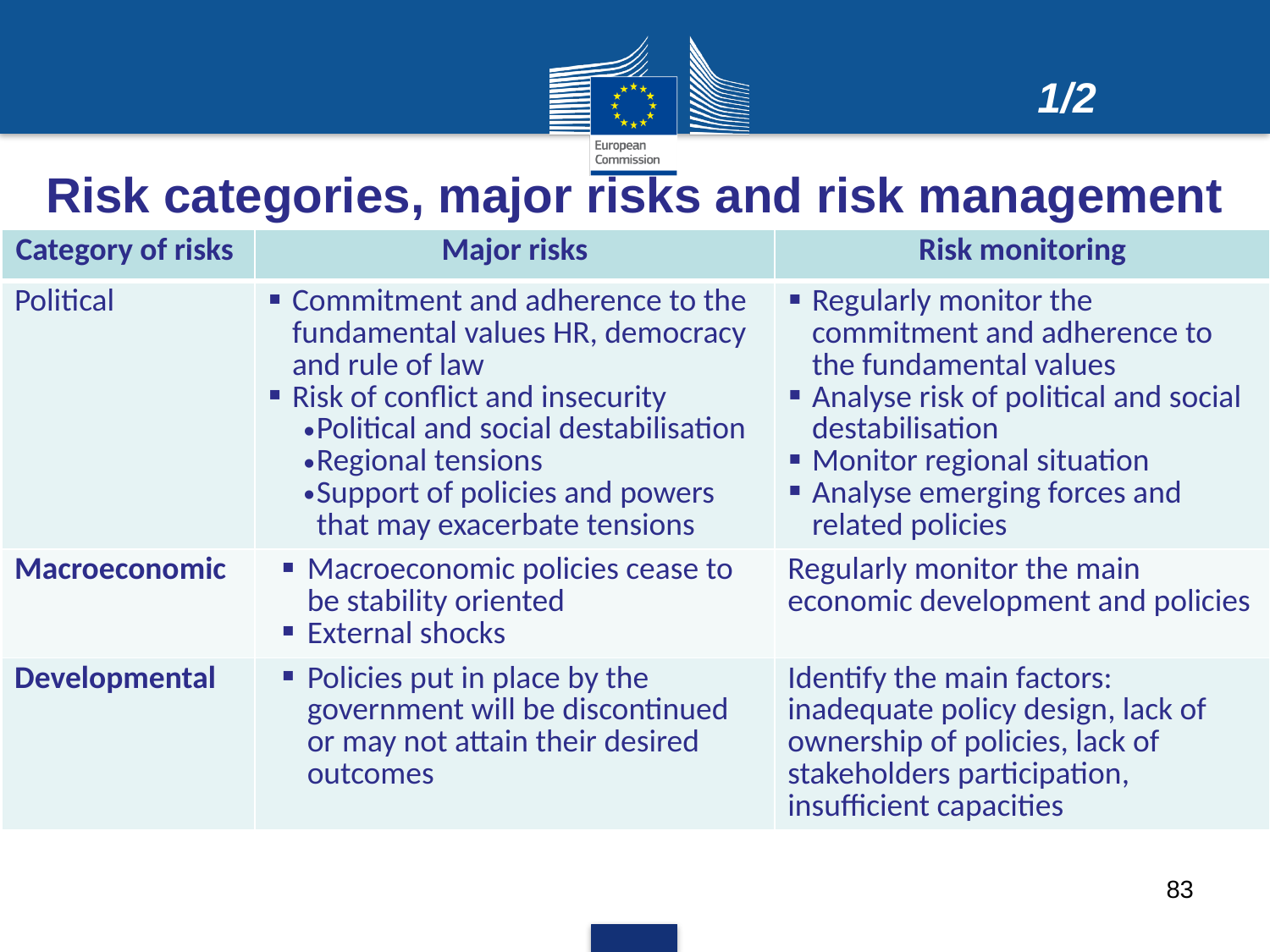

1/2
Risk categories, major risks and risk management
| Category of risks | Major risks | Risk monitoring |
| --- | --- | --- |
| Political | Commitment and adherence to the fundamental values HR, democracy and rule of law Risk of conflict and insecurity Political and social destabilisation Regional tensions Support of policies and powers that may exacerbate tensions | Regularly monitor the commitment and adherence to the fundamental values Analyse risk of political and social destabilisation Monitor regional situation Analyse emerging forces and related policies |
| Macroeconomic | Macroeconomic policies cease to be stability oriented External shocks | Regularly monitor the main economic development and policies |
| Developmental | Policies put in place by the government will be discontinued or may not attain their desired outcomes | Identify the main factors: inadequate policy design, lack of ownership of policies, lack of stakeholders participation, insufficient capacities |
83